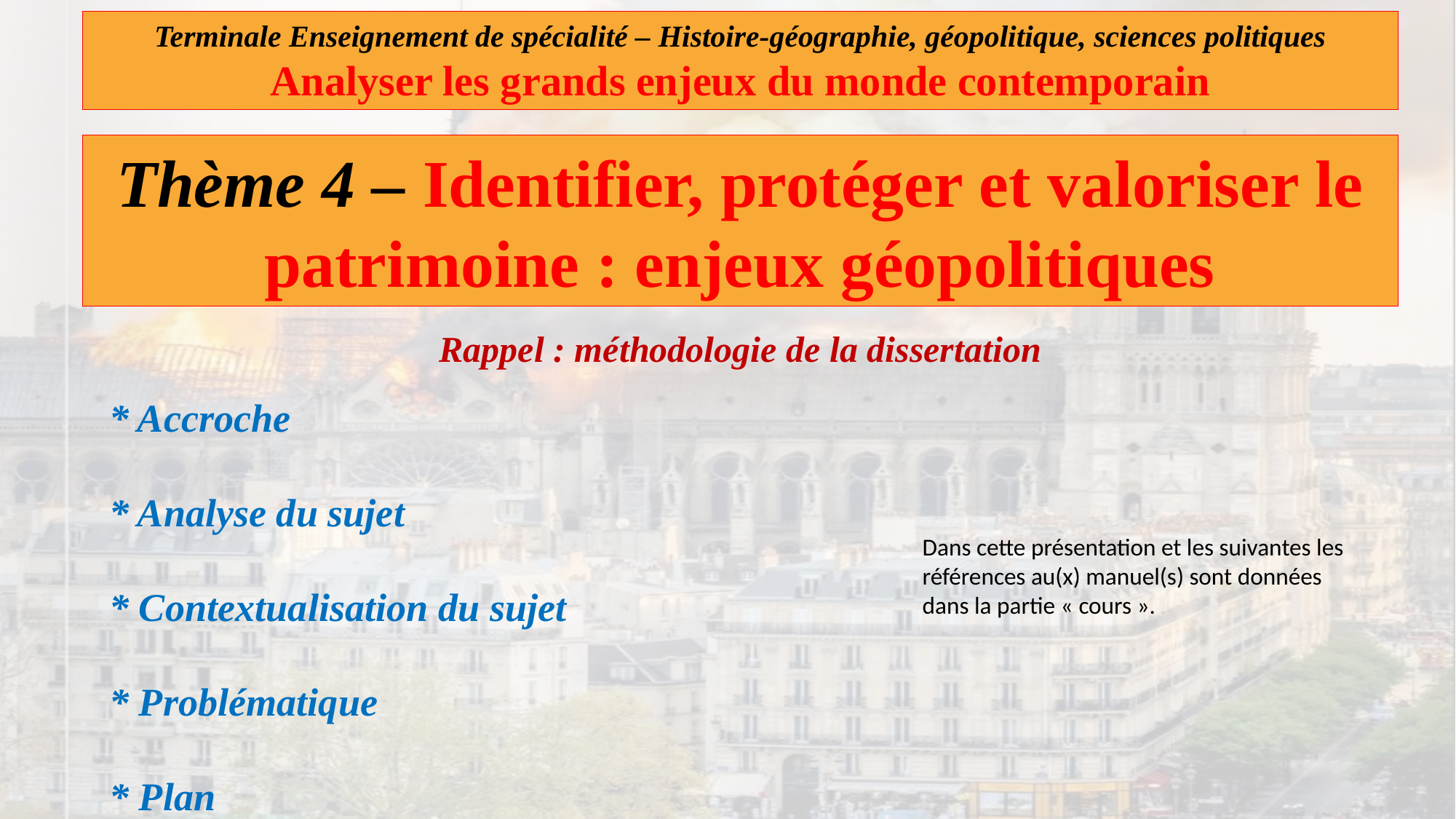

Terminale Enseignement de spécialité – Histoire-géographie, géopolitique, sciences politiques
Analyser les grands enjeux du monde contemporain
Thème 4 – Identifier, protéger et valoriser le patrimoine : enjeux géopolitiques
Rappel : méthodologie de la dissertation
* Accroche

* Analyse du sujet

* Contextualisation du sujet

* Problématique

* Plan
Dans cette présentation et les suivantes les références au(x) manuel(s) sont données dans la partie « cours ».